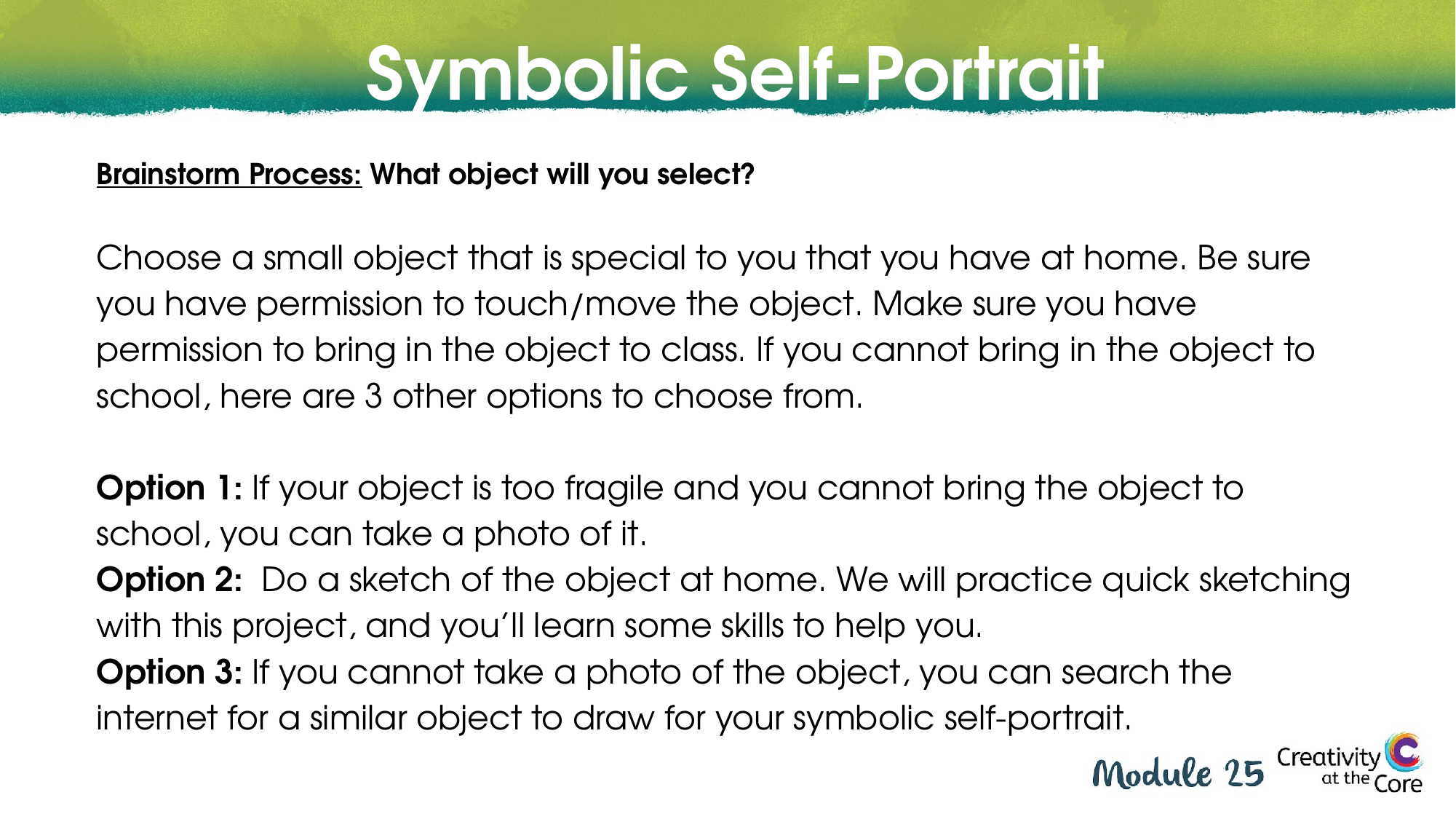

Symbolic Self-Portrait
Brainstorm Process: What object will you select?

Choose a small object that is special to you that you have at home. Be sure you have permission to touch/move the object. Make sure you have permission to bring in the object to class. If you cannot bring in the object to school, here are 3 other options to choose from.

Option 1: If your object is too fragile and you cannot bring the object to school, you can take a photo of it.
Option 2:  Do a sketch of the object at home. We will practice quick sketching with this project, and you’ll learn some skills to help you.
Option 3: If you cannot take a photo of the object, you can search the internet for a similar object to draw for your symbolic self-portrait.